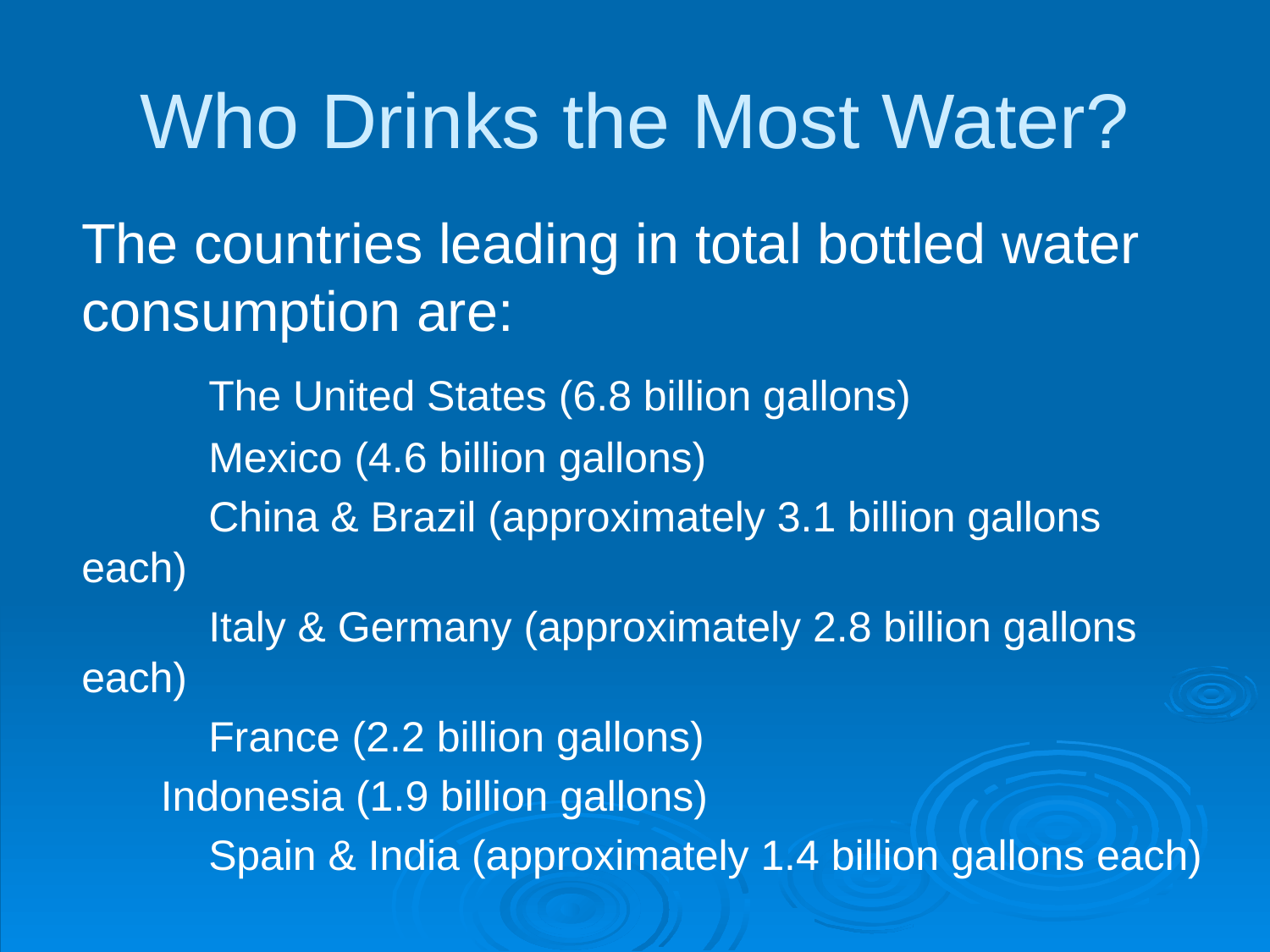

# Who Drinks the Most Water?
 	The countries leading in total bottled water consumption are:
		The United States (6.8 billion gallons)
		Mexico (4.6 billion gallons)
		China & Brazil (approximately 3.1 billion gallons each)
		Italy & Germany (approximately 2.8 billion gallons each)
		France (2.2 billion gallons)
	  Indonesia (1.9 billion gallons)
		Spain & India (approximately 1.4 billion gallons each)